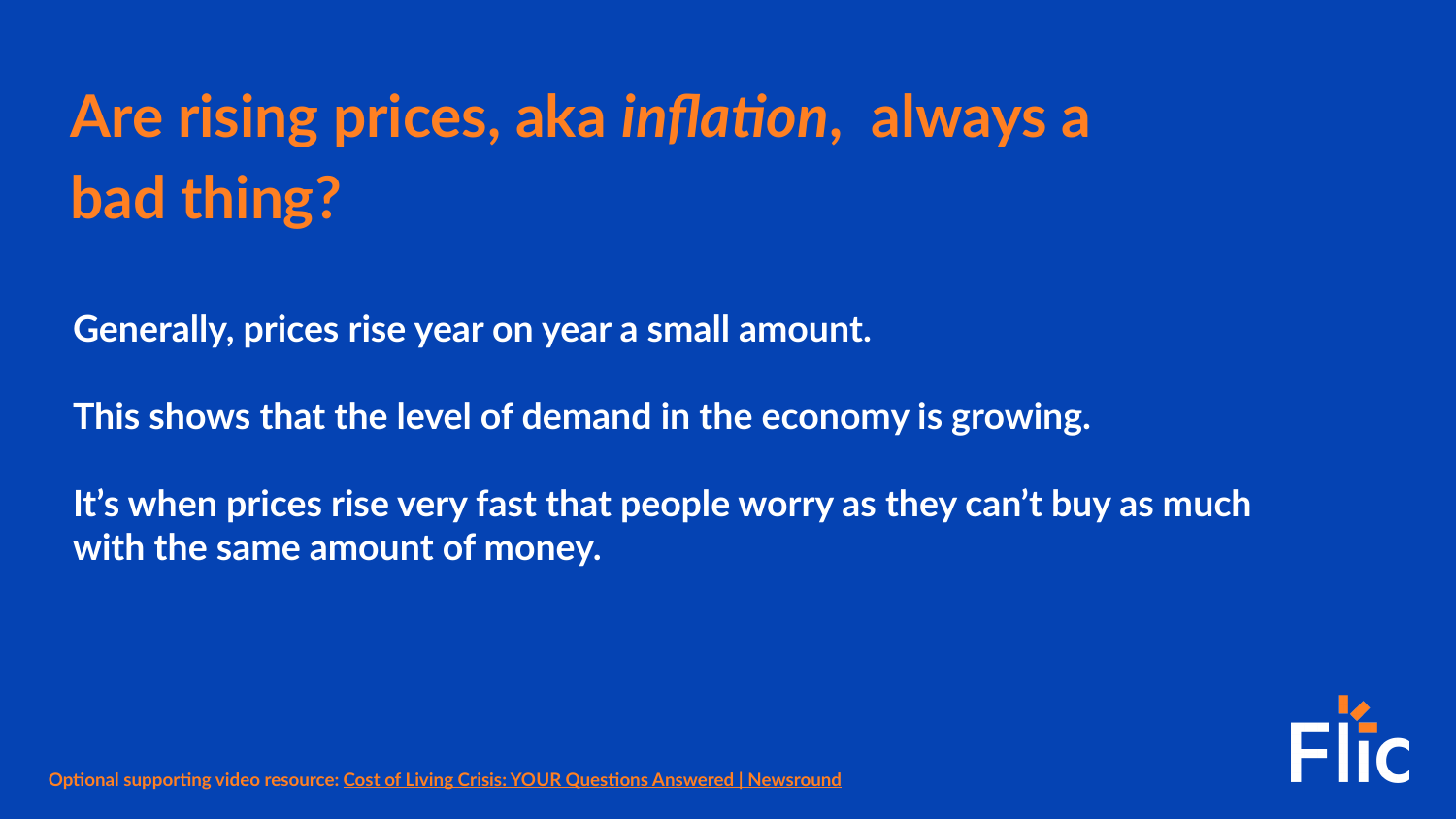

Are rising prices, aka inflation,  always a bad thing?

Generally, prices rise year on year a small amount.

This shows that the level of demand in the economy is growing.

It’s when prices rise very fast that people worry as they can’t buy as much with the same amount of money.
Optional supporting video resource: Cost of Living Crisis: YOUR Questions Answered | Newsround